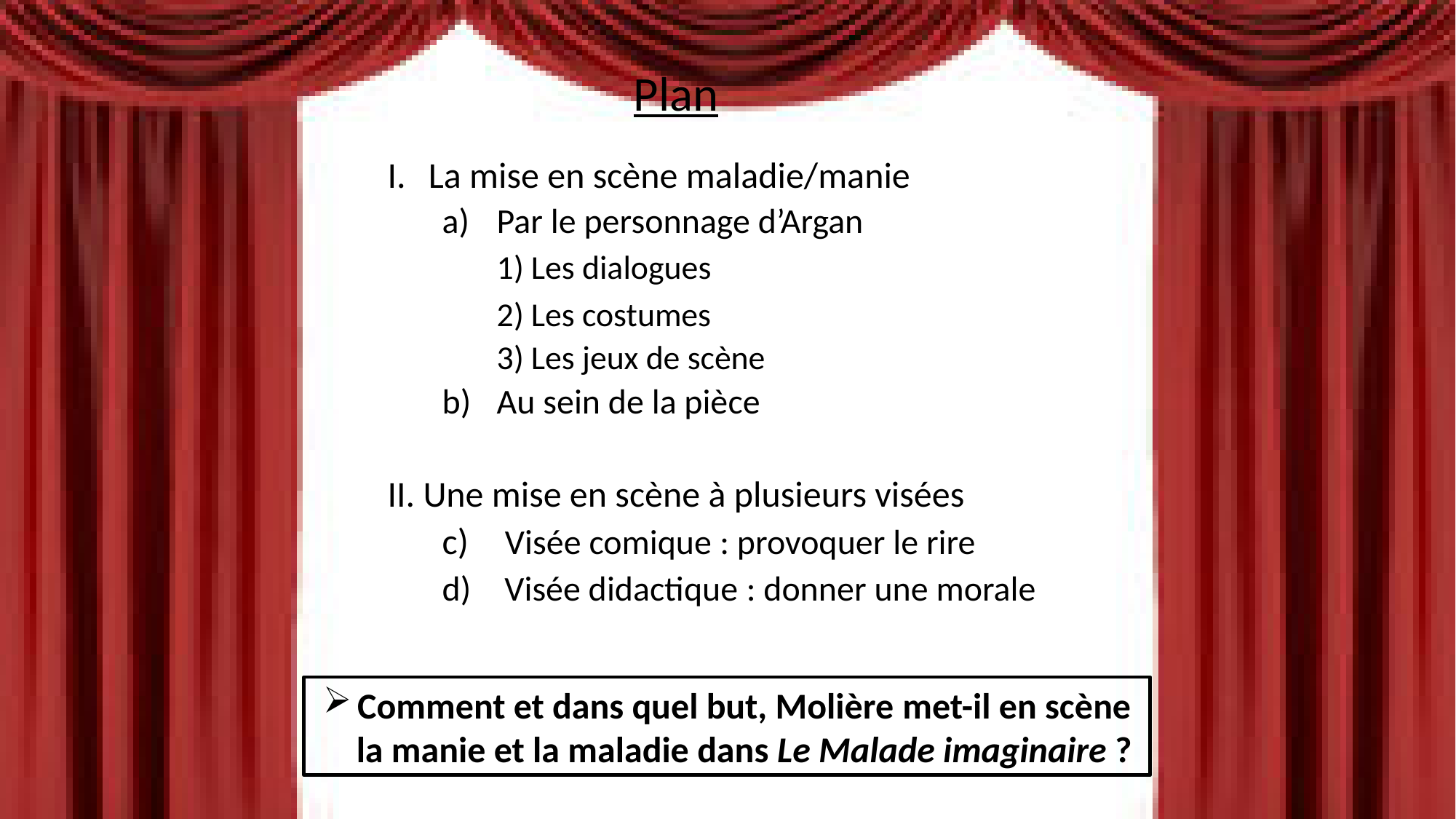

Plan

La mise en scène maladie/manie
Par le personnage d’Argan
	1) Les dialogues
	2) Les costumes
	3) Les jeux de scène
Au sein de la pièce

II. Une mise en scène à plusieurs visées
 Visée comique : provoquer le rire
 Visée didactique : donner une morale

Comment et dans quel but, Molière met-il en scène la manie et la maladie dans Le Malade imaginaire ?